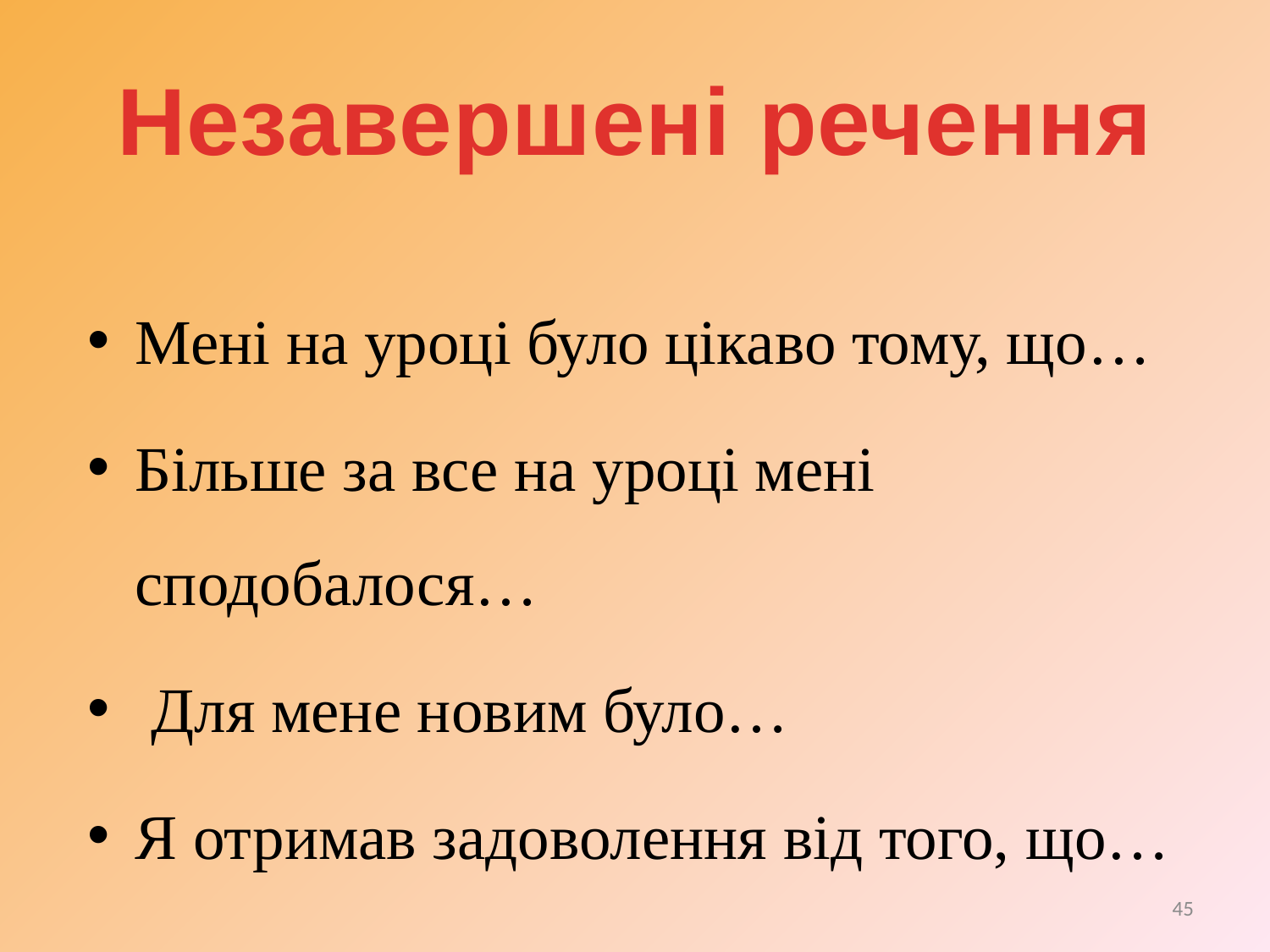

# Незавершені речення
Мені на уроці було цікаво тому, що…
Більше за все на уроці мені сподобалося…
 Для мене новим було…
Я отримав задоволення від того, що…

45